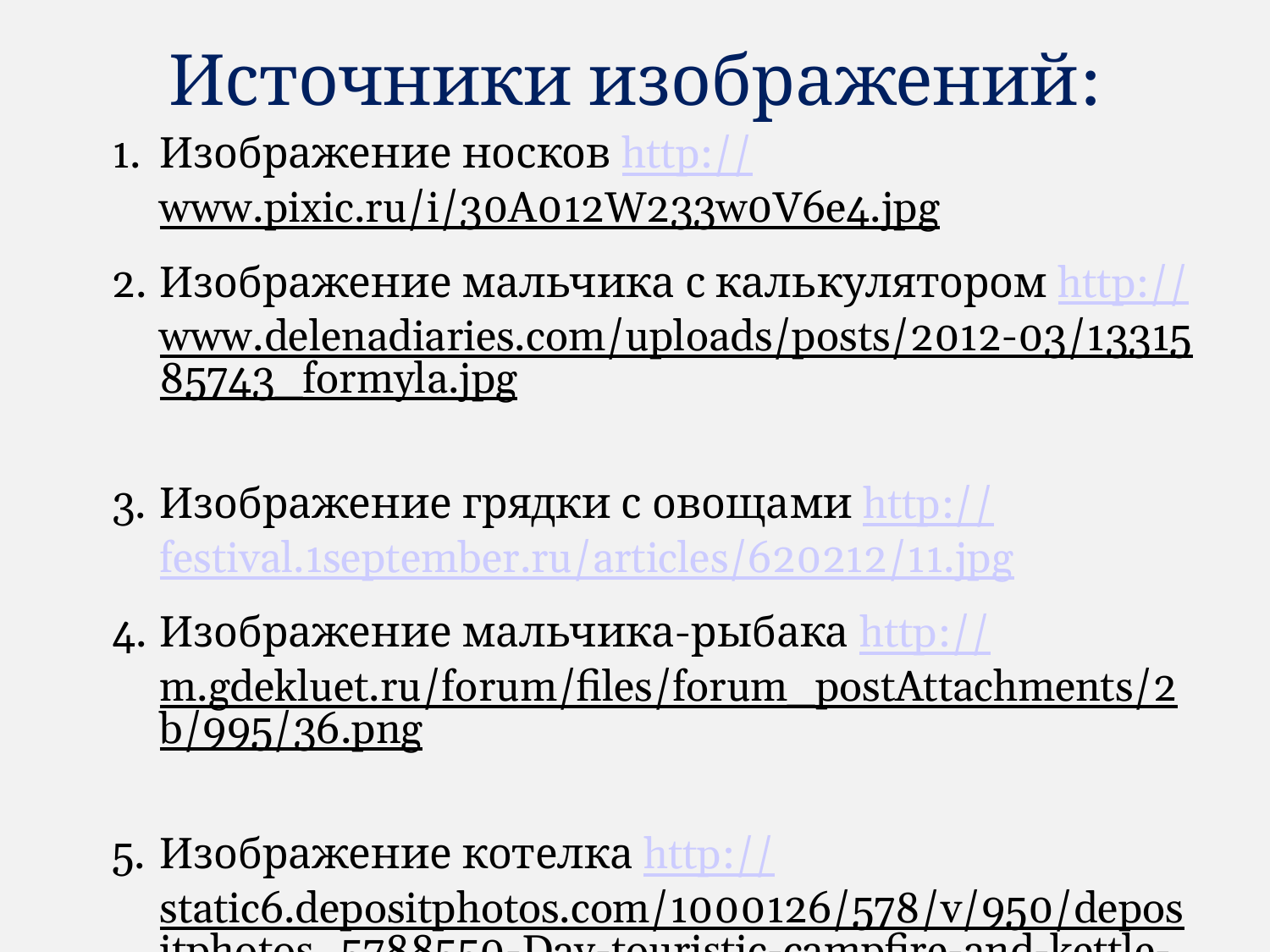

# Источники изображений:
Изображение носков http://www.pixic.ru/i/30A012W233w0V6e4.jpg
Изображение мальчика с калькулятором http://www.delenadiaries.com/uploads/posts/2012-03/1331585743_formyla.jpg
Изображение грядки с овощами http://festival.1september.ru/articles/620212/11.jpg
Изображение мальчика-рыбака http://m.gdekluet.ru/forum/files/forum_postAttachments/2b/995/36.png
Изображение котелка http://static6.depositphotos.com/1000126/578/v/950/depositphotos_5788550-Day-touristic-campfire-and-kettle-with-food.jpg